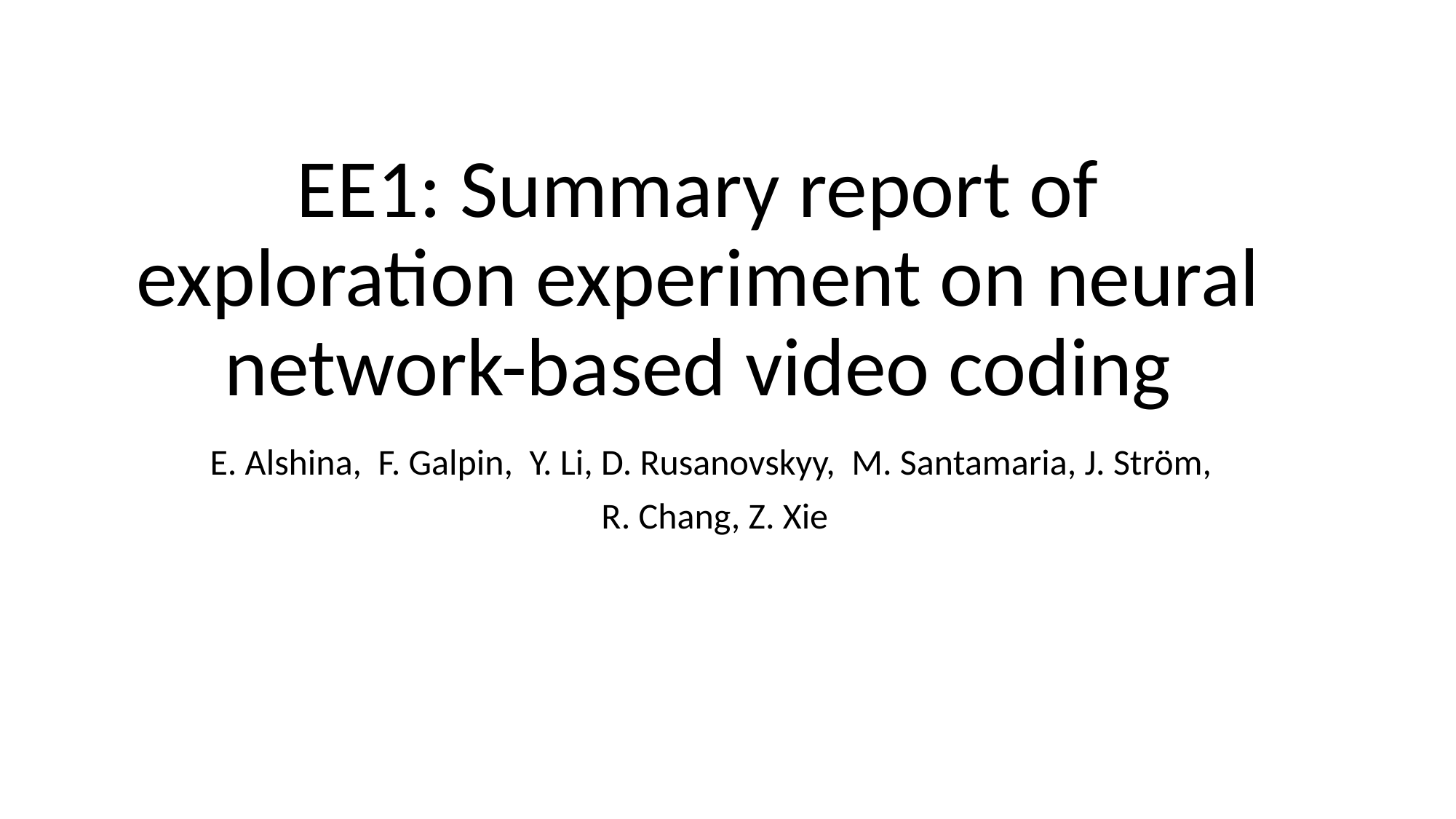

# EE1: Summary report of exploration experiment on neural network-based video coding
E. Alshina,  F. Galpin,  Y. Li, D. Rusanovskyy,  M. Santamaria, J. Ström,
R. Chang, Z. Xie